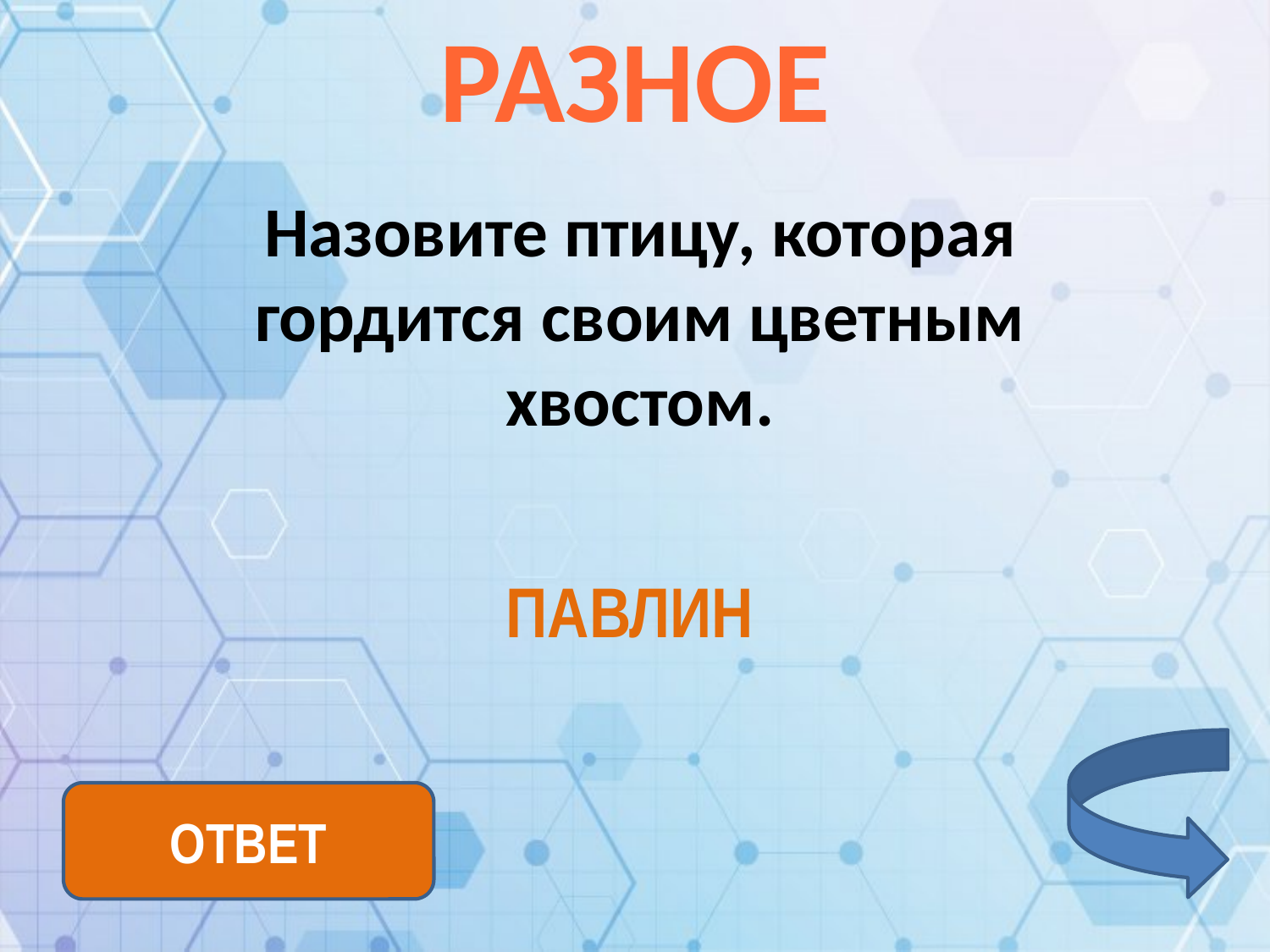

РАЗНОЕ
Назовите птицу, которая гордится своим цветным хвостом.
ПАВЛИН

ОТВЕТ